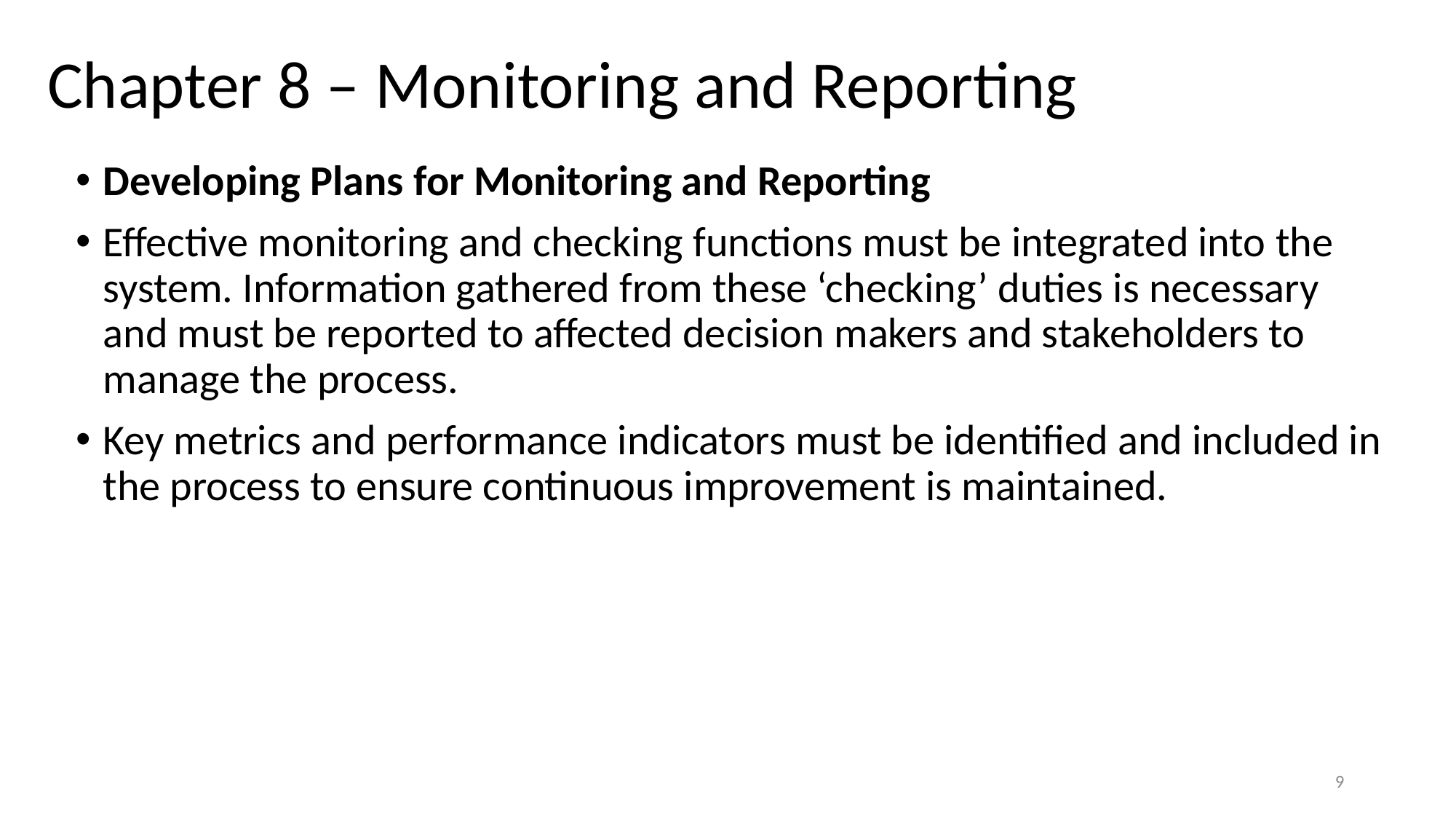

# Chapter 8 – Monitoring and Reporting
Developing Plans for Monitoring and Reporting
Effective monitoring and checking functions must be integrated into the system. Information gathered from these ‘checking’ duties is necessary and must be reported to affected decision makers and stakeholders to manage the process.
Key metrics and performance indicators must be identified and included in the process to ensure continuous improvement is maintained.
9